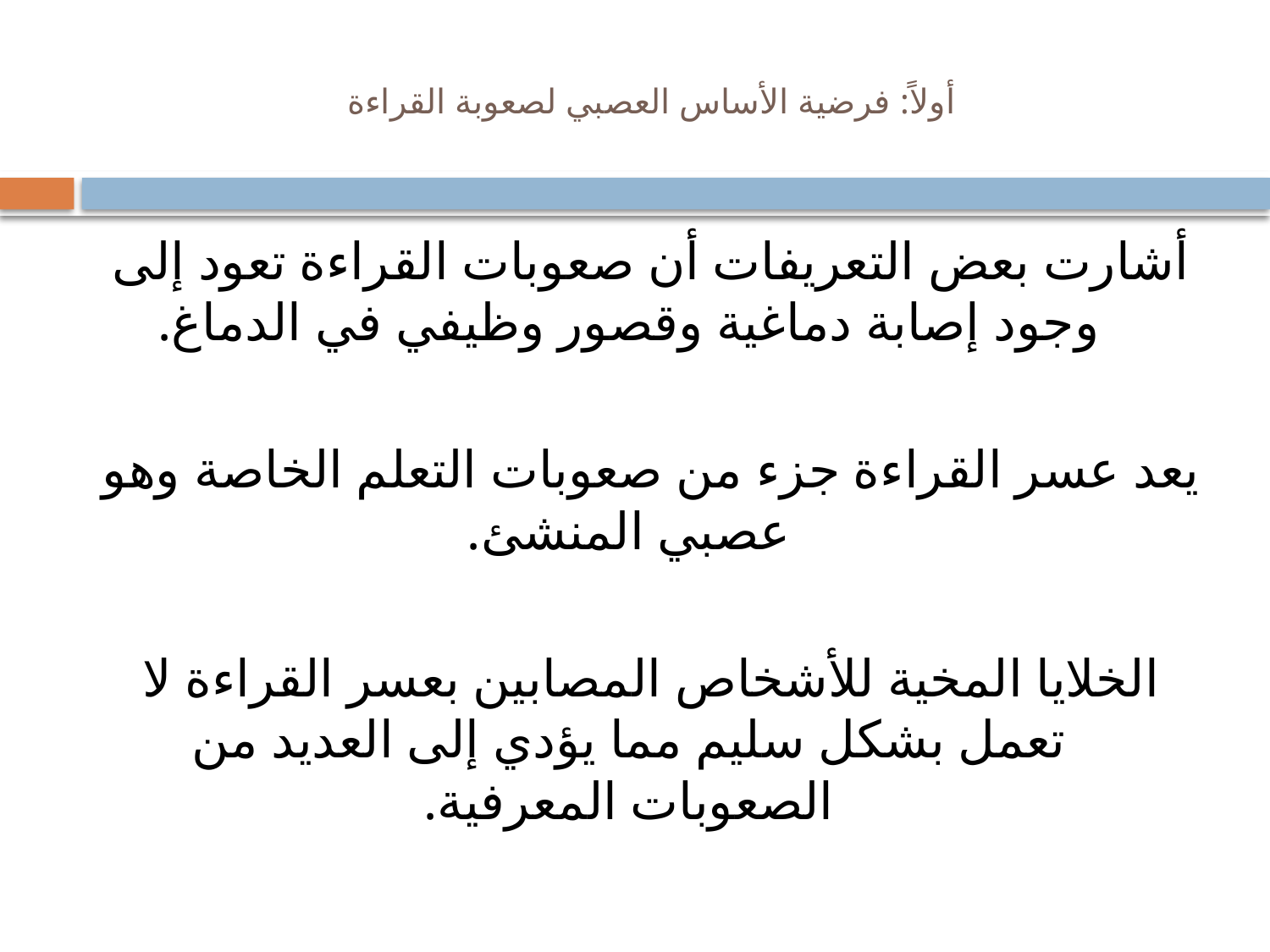

# أولاً: فرضية الأساس العصبي لصعوبة القراءة
أشارت بعض التعريفات أن صعوبات القراءة تعود إلى وجود إصابة دماغية وقصور وظيفي في الدماغ.

يعد عسر القراءة جزء من صعوبات التعلم الخاصة وهو عصبي المنشئ.

الخلايا المخية للأشخاص المصابين بعسر القراءة لا تعمل بشكل سليم مما يؤدي إلى العديد من الصعوبات المعرفية.